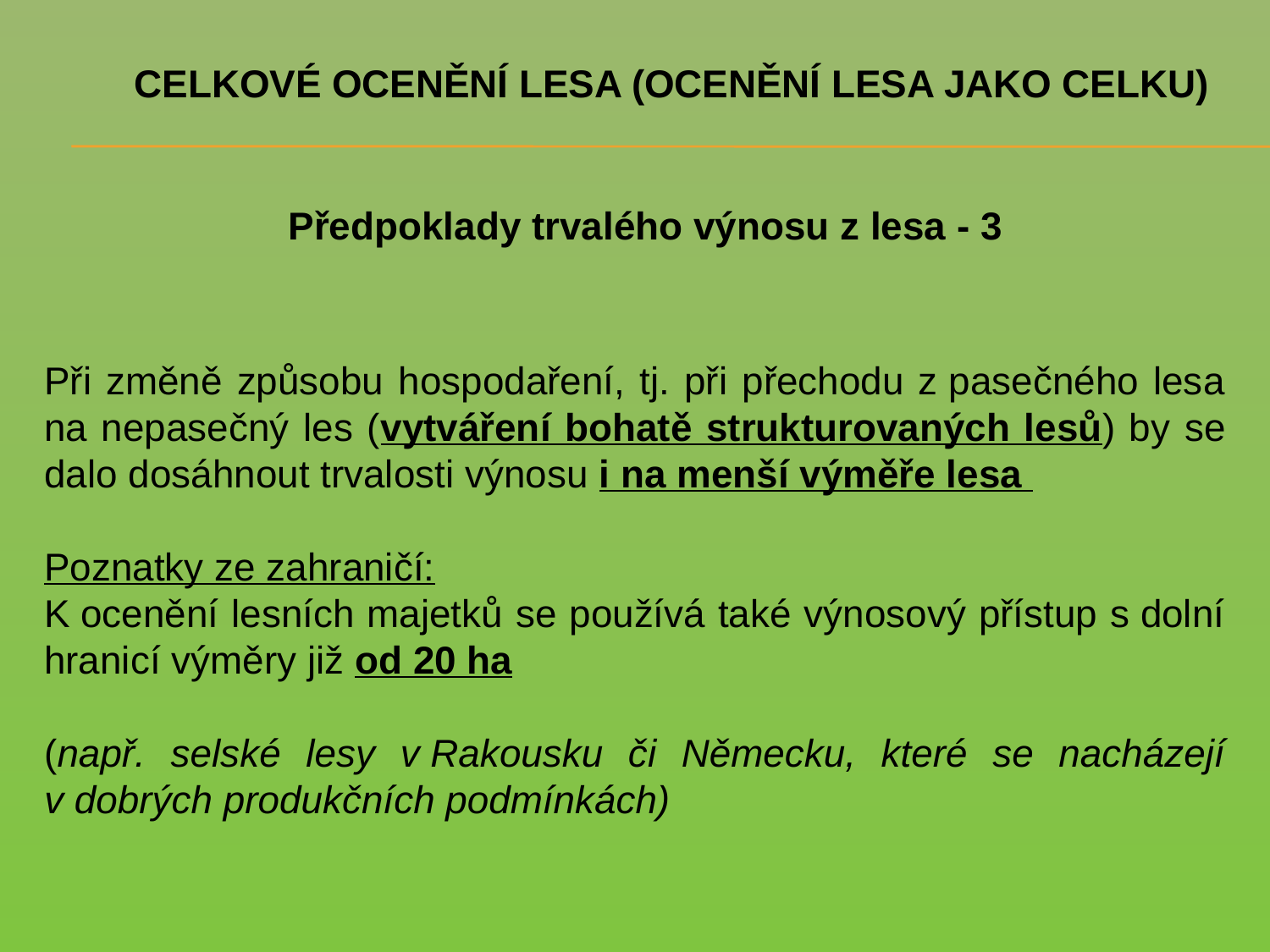

# CELKOVÉ OCENĚNÍ LESA (OCENĚNÍ LESA JAKO CELKU)

Předpoklady trvalého výnosu z lesa - 3
Při změně způsobu hospodaření, tj. při přechodu z pasečného lesa na nepasečný les (vytváření bohatě strukturovaných lesů) by se dalo dosáhnout trvalosti výnosu i na menší výměře lesa

Poznatky ze zahraničí:
K ocenění lesních majetků se používá také výnosový přístup s dolní hranicí výměry již od 20 ha

(např. selské lesy v Rakousku či Německu, které se nacházejí v dobrých produkčních podmínkách)